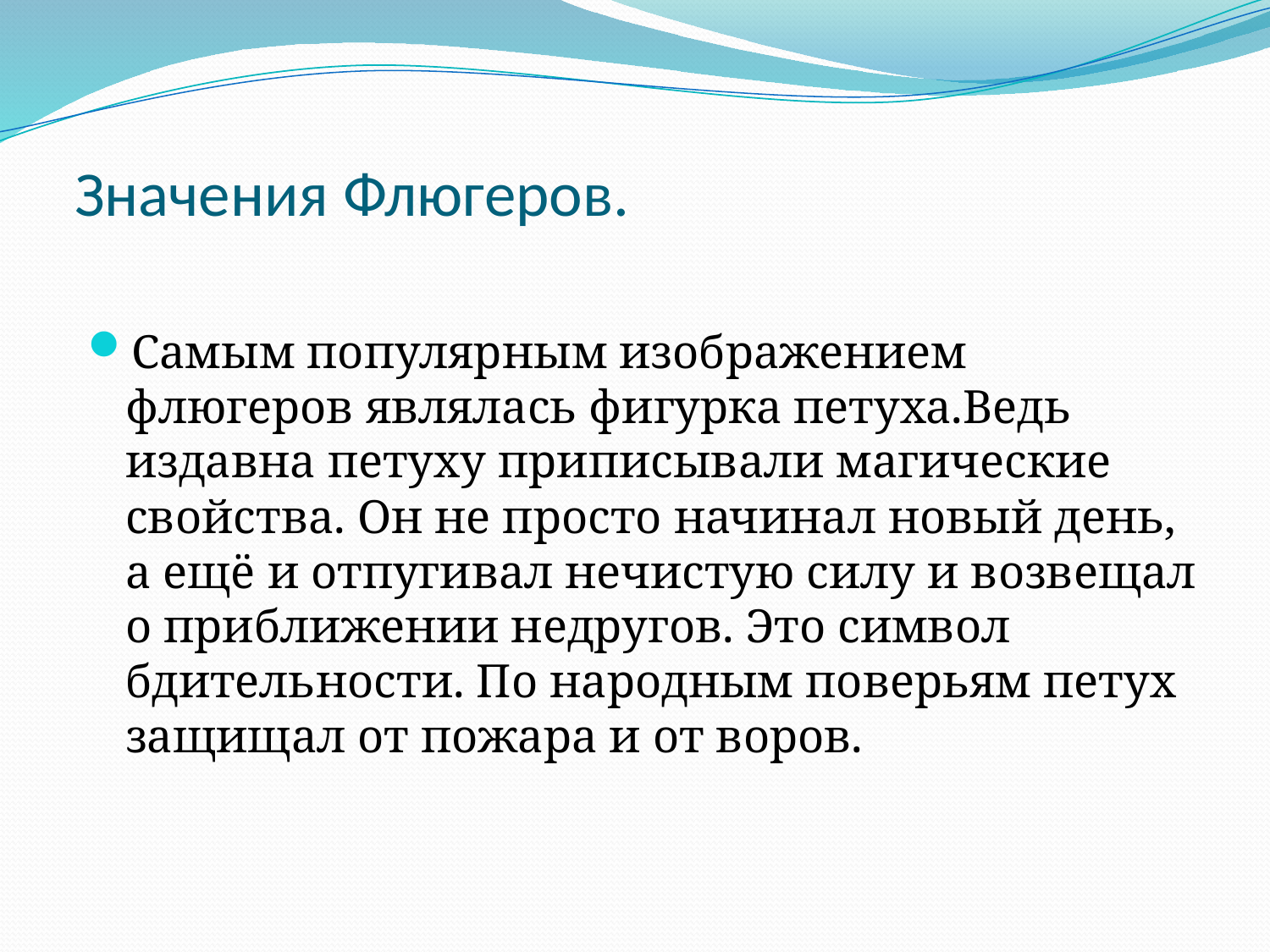

# Значения Флюгеров.
Самым популярным изображением флюгеров являлась фигурка петуха.Ведь издавна петуху приписывали магические свойства. Он не просто начинал новый день, а ещё и отпугивал нечистую силу и возвещал о приближении недругов. Это символ бдительности. По народным поверьям петух защищал от пожара и от воров.